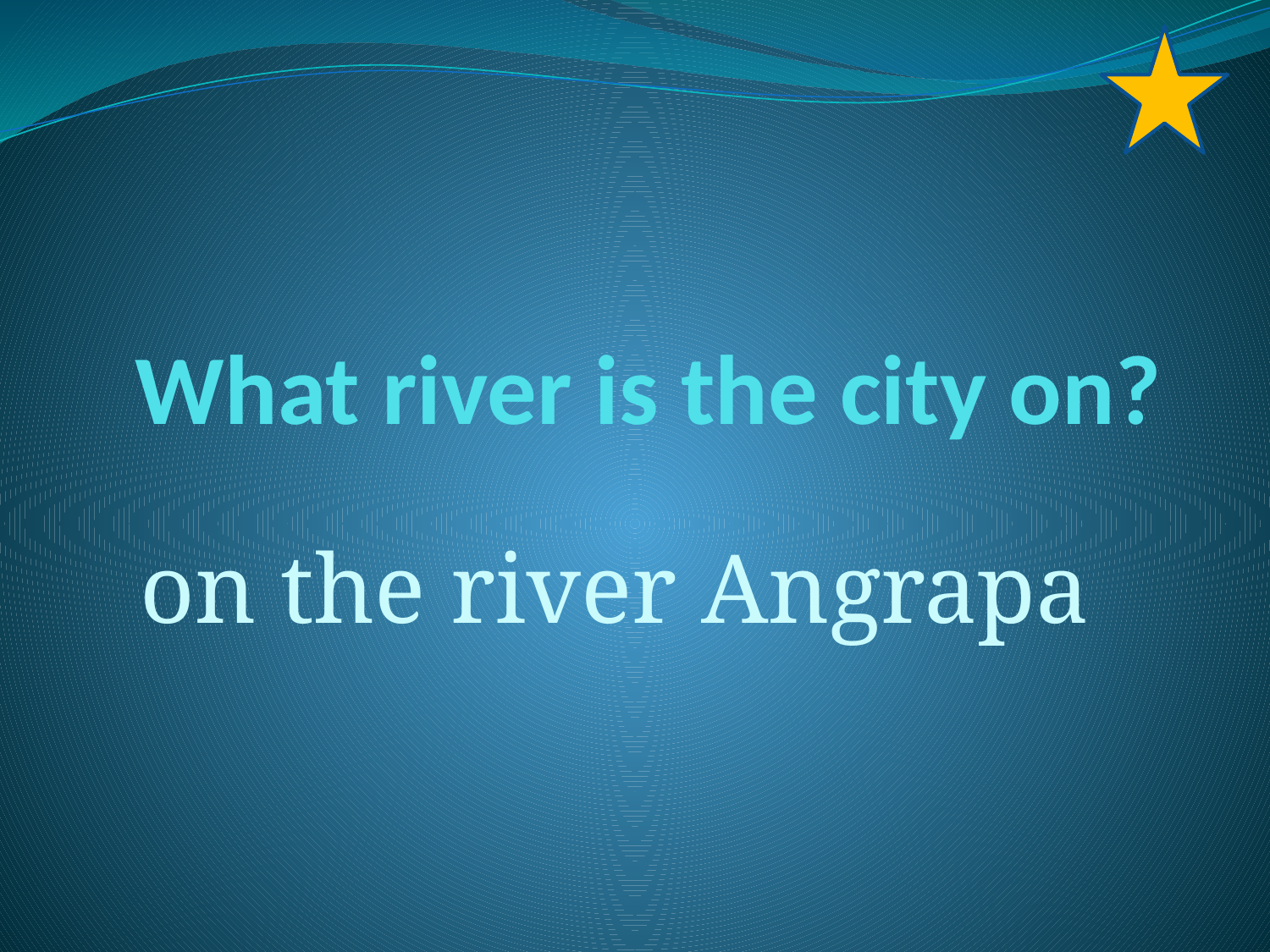

# What river is the city on?

on the river Angrapa